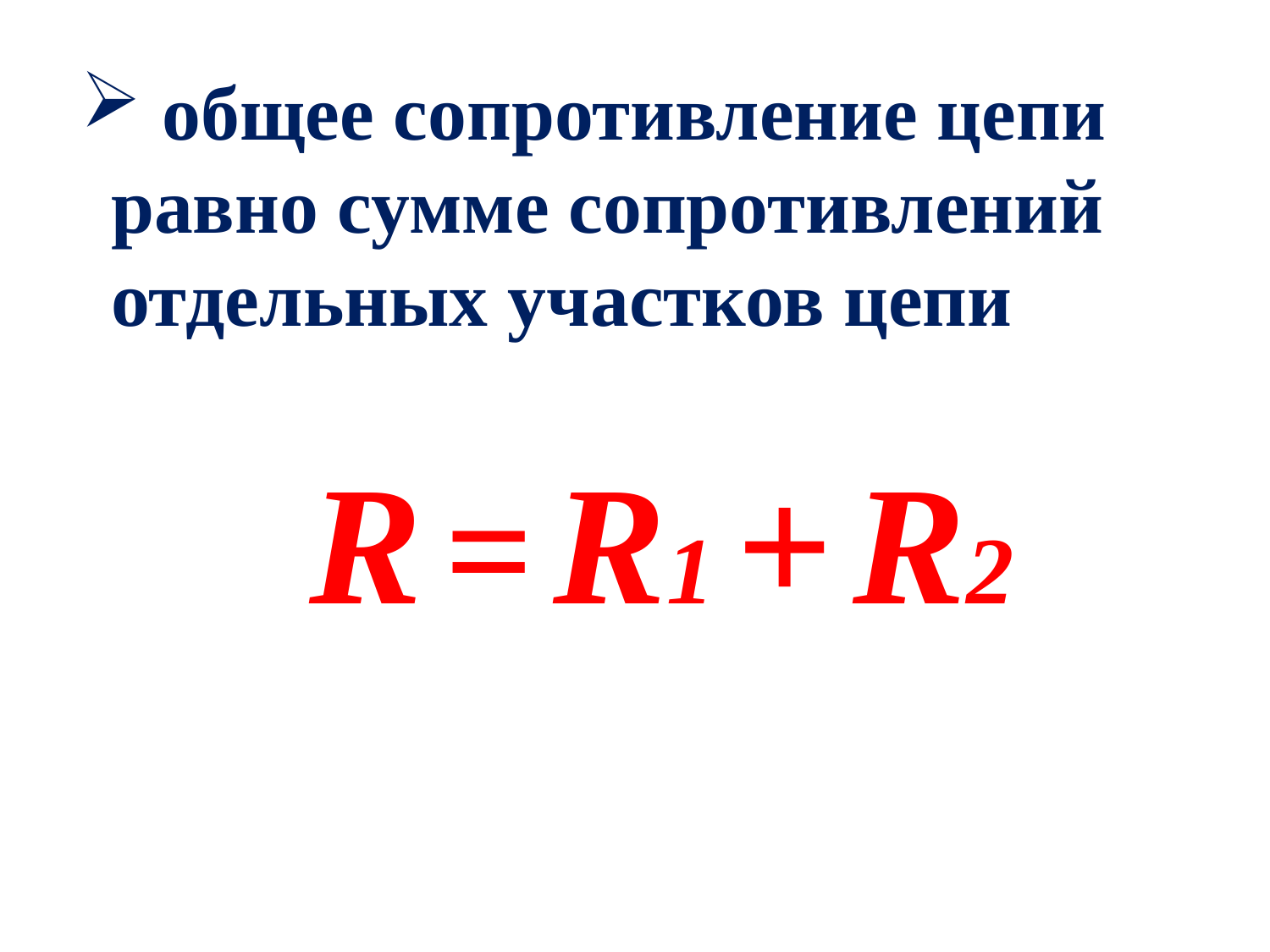

общее сопротивление цепи равно сумме сопротивлений отдельных участков цепи

R = R1 + R2